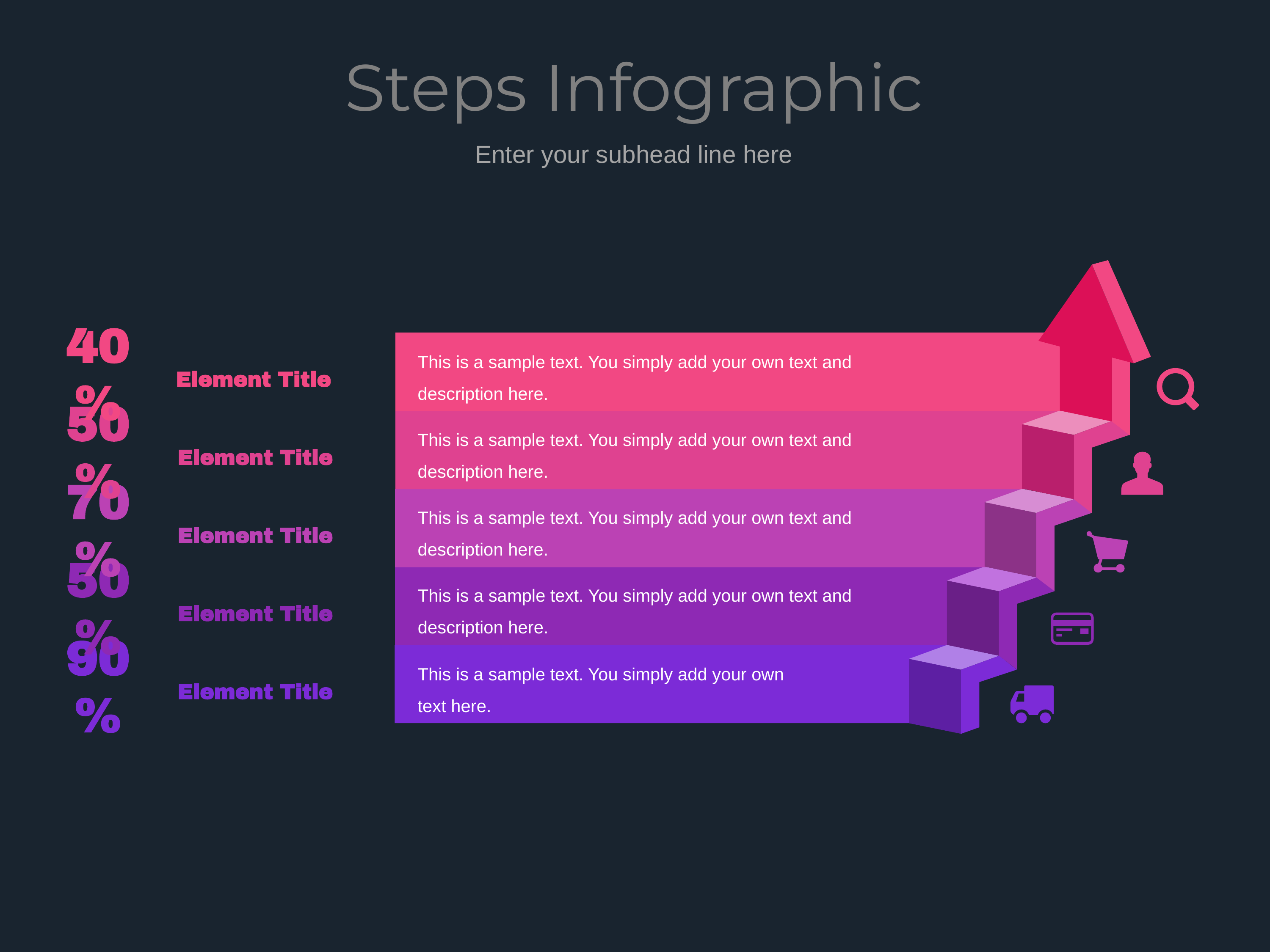

# Steps Infographic
Enter your subhead line here

40%

This is a sample text. You simply add your own text and description here.
Element Title

50%

This is a sample text. You simply add your own text and description here.
Element Title

70%

This is a sample text. You simply add your own text and description here.
Element Title

50%

This is a sample text. You simply add your own text and description here.
Element Title

90%

This is a sample text. You simply add your own text here.
Element Title